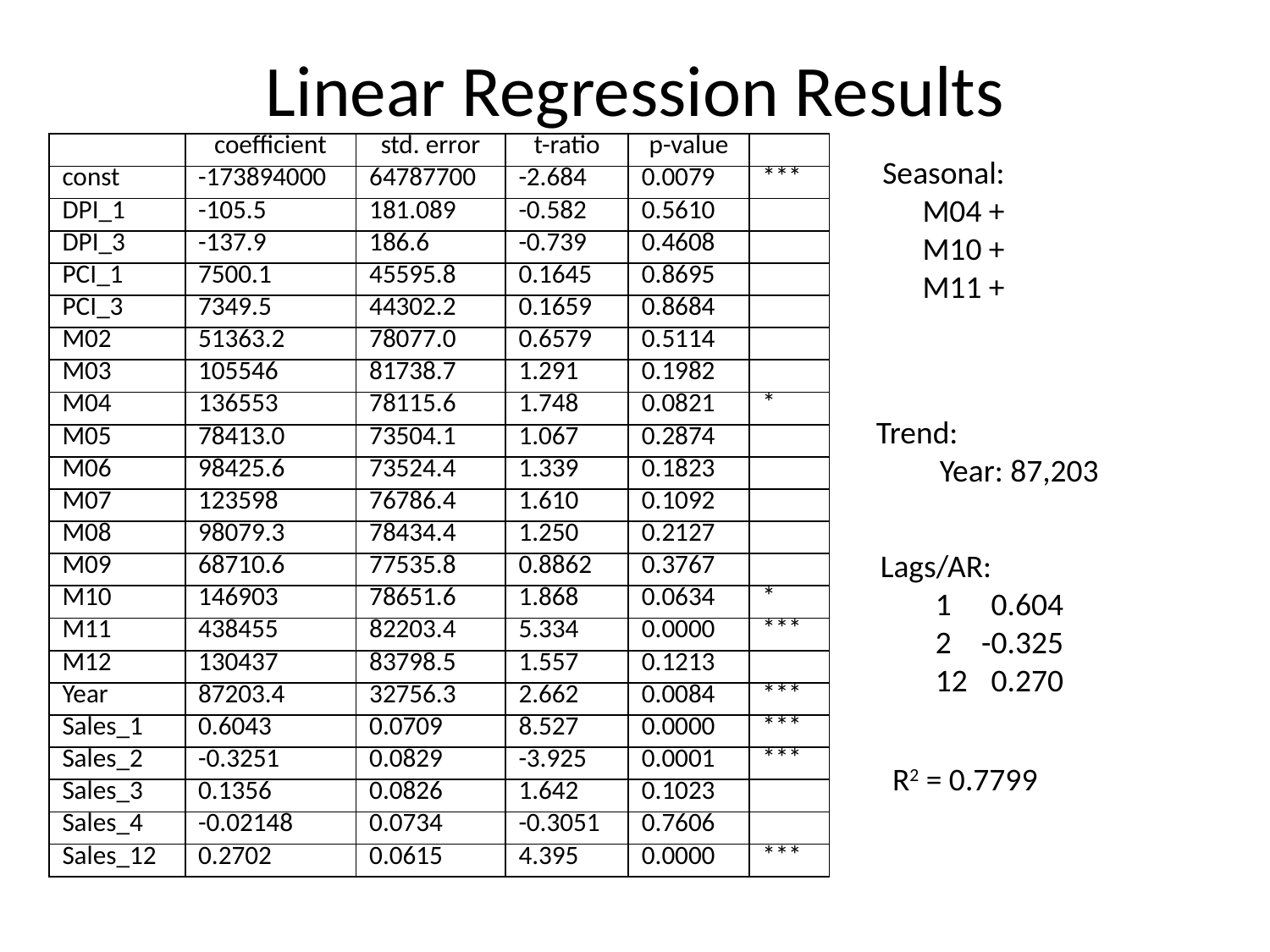

# Linear Regression Results
|  | coefficient | std. error | t-ratio | p-value |  |
| --- | --- | --- | --- | --- | --- |
| const | -173894000 | 64787700 | -2.684 | 0.0079 | \*\*\* |
| DPI\_1 | -105.5 | 181.089 | -0.582 | 0.5610 |  |
| DPI\_3 | -137.9 | 186.6 | -0.739 | 0.4608 |  |
| PCI\_1 | 7500.1 | 45595.8 | 0.1645 | 0.8695 |  |
| PCI\_3 | 7349.5 | 44302.2 | 0.1659 | 0.8684 |  |
| M02 | 51363.2 | 78077.0 | 0.6579 | 0.5114 |  |
| M03 | 105546 | 81738.7 | 1.291 | 0.1982 |  |
| M04 | 136553 | 78115.6 | 1.748 | 0.0821 | \* |
| M05 | 78413.0 | 73504.1 | 1.067 | 0.2874 |  |
| M06 | 98425.6 | 73524.4 | 1.339 | 0.1823 |  |
| M07 | 123598 | 76786.4 | 1.610 | 0.1092 |  |
| M08 | 98079.3 | 78434.4 | 1.250 | 0.2127 |  |
| M09 | 68710.6 | 77535.8 | 0.8862 | 0.3767 |  |
| M10 | 146903 | 78651.6 | 1.868 | 0.0634 | \* |
| M11 | 438455 | 82203.4 | 5.334 | 0.0000 | \*\*\* |
| M12 | 130437 | 83798.5 | 1.557 | 0.1213 |  |
| Year | 87203.4 | 32756.3 | 2.662 | 0.0084 | \*\*\* |
| Sales\_1 | 0.6043 | 0.0709 | 8.527 | 0.0000 | \*\*\* |
| Sales\_2 | -0.3251 | 0.0829 | -3.925 | 0.0001 | \*\*\* |
| Sales\_3 | 0.1356 | 0.0826 | 1.642 | 0.1023 |  |
| Sales\_4 | -0.02148 | 0.0734 | -0.3051 | 0.7606 |  |
| Sales\_12 | 0.2702 | 0.0615 | 4.395 | 0.0000 | \*\*\* |
Seasonal:
	M04 +
	M10 +
	M11 +
Trend:
	Year: 87,203
Lags/AR:
	1	0.604
	2	-0.325
	12	0.270
R2 = 0.7799